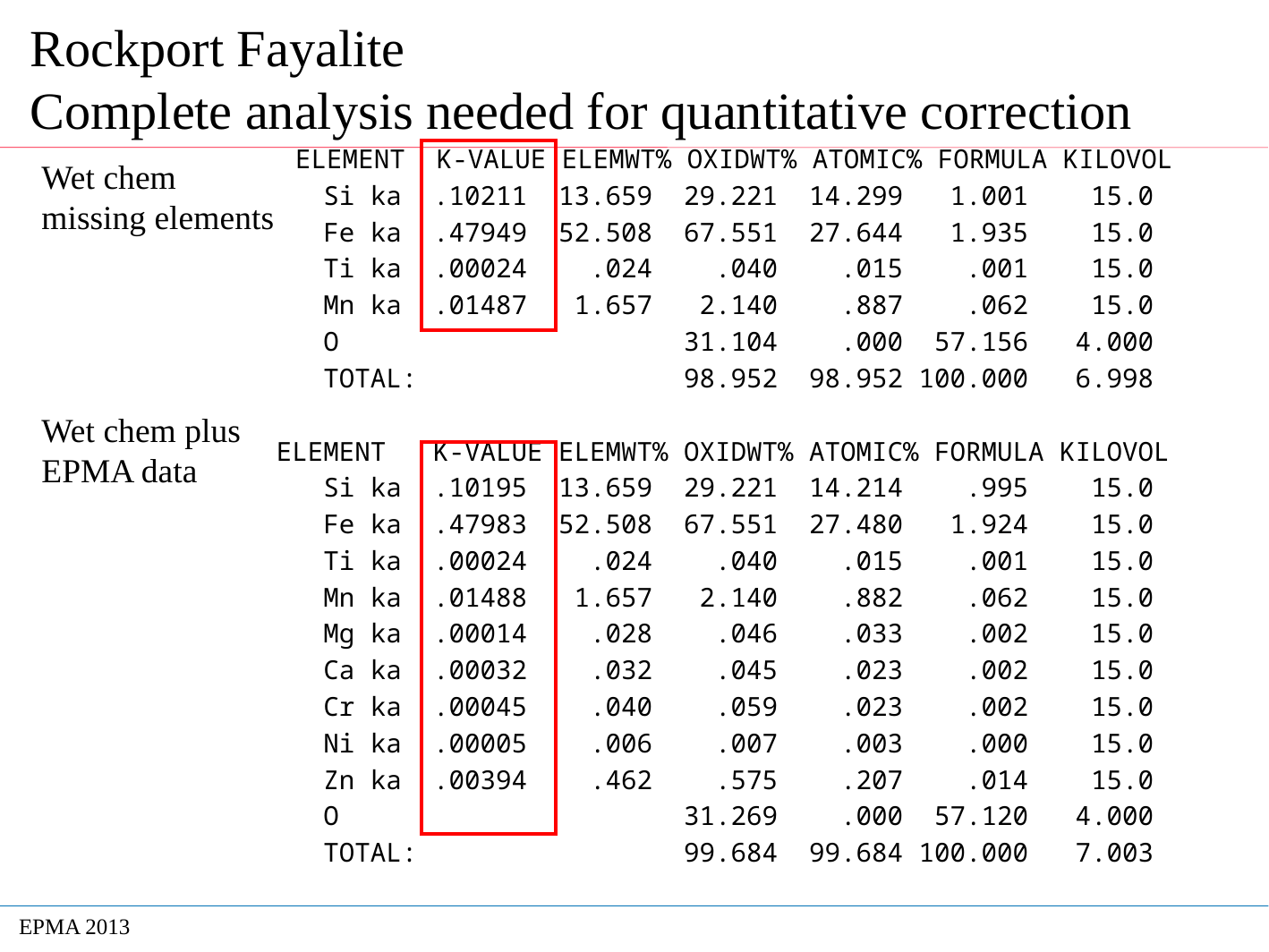

# Rockport Fayalite Complete analysis needed for quantitative correction
  ELEMENT  K-VALUE ELEMWT% OXIDWT% ATOMIC% FORMULA KILOVOL
   Si ka  .10211  13.659  29.221  14.299   1.001    15.0
   Fe ka  .47949  52.508  67.551  27.644   1.935    15.0
   Ti ka  .00024    .024    .040    .015    .001    15.0
   Mn ka  .01487   1.657   2.140    .887    .062    15.0
   O                      31.104    .000  57.156   4.000
   TOTAL:                 98.952  98.952 100.000   6.998

ELEMENT   K-VALUE ELEMWT% OXIDWT% ATOMIC% FORMULA KILOVOL
   Si ka  .10195  13.659  29.221  14.214    .995    15.0
   Fe ka  .47983  52.508  67.551  27.480   1.924    15.0
   Ti ka  .00024    .024    .040    .015    .001    15.0
   Mn ka  .01488   1.657   2.140    .882    .062    15.0
   Mg ka  .00014    .028    .046    .033    .002    15.0
   Ca ka  .00032    .032    .045    .023    .002    15.0
   Cr ka  .00045    .040    .059    .023    .002    15.0
   Ni ka  .00005    .006    .007    .003    .000    15.0
   Zn ka  .00394    .462    .575    .207    .014    15.0
   O                      31.269    .000  57.120   4.000
   TOTAL:                 99.684  99.684 100.000   7.003

Wet chem
missing elements
Wet chem plus EPMA data

EPMA 2013